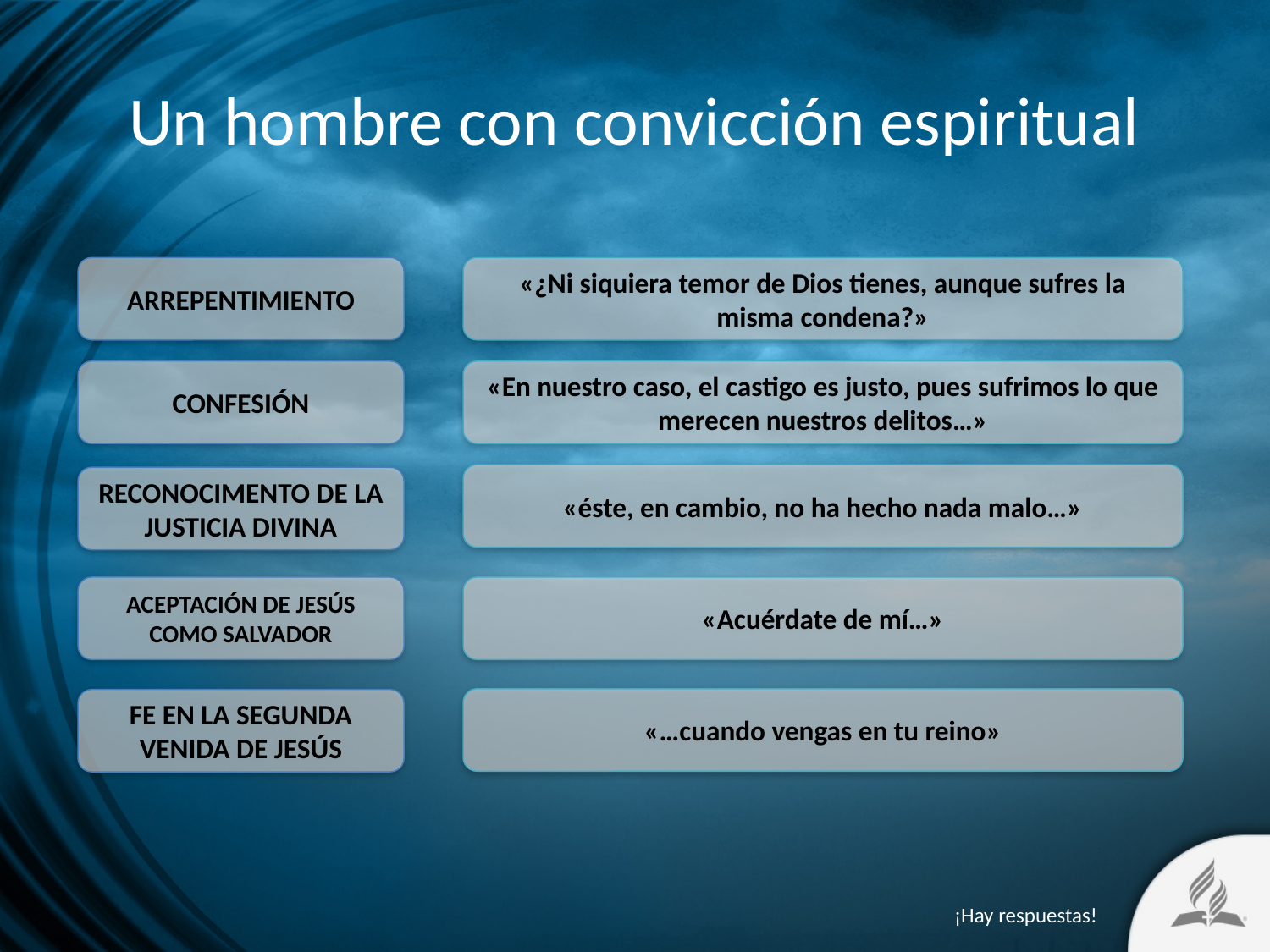

# Un hombre con convicción espiritual
ARREPENTIMIENTO
«¿Ni siquiera temor de Dios tienes, aunque sufres la misma condena?»
«En nuestro caso, el castigo es justo, pues sufrimos lo que merecen nuestros delitos…»
CONFESIÓN
«éste, en cambio, no ha hecho nada malo…»
RECONOCIMENTO DE LA JUSTICIA DIVINA
«Acuérdate de mí…»
ACEPTACIÓN DE JESÚS COMO SALVADOR
«…cuando vengas en tu reino»
FE EN LA SEGUNDA VENIDA DE JESÚS
¡Hay respuestas!